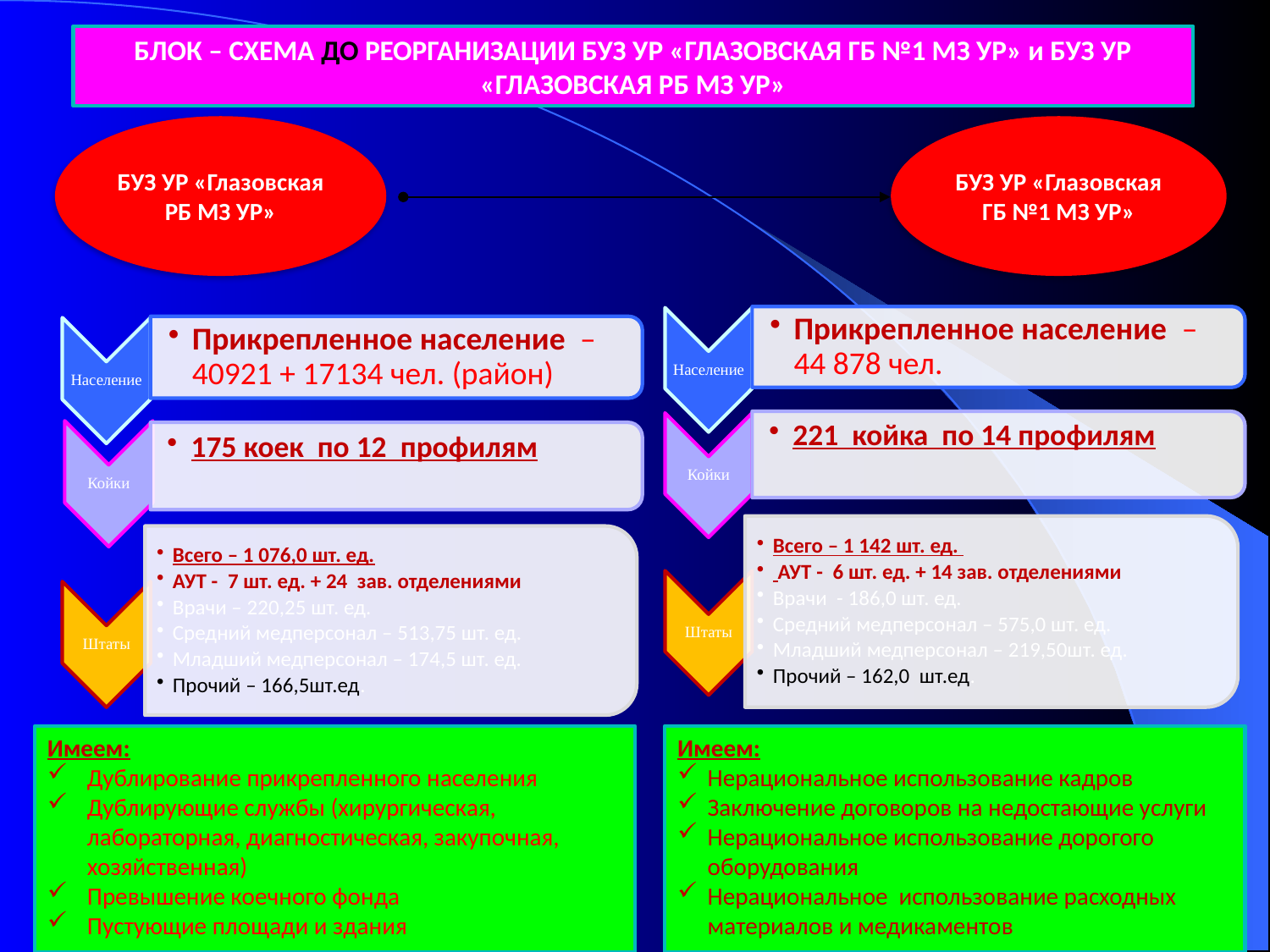

БЛОК – СХЕМА ДО РЕОРГАНИЗАЦИИ БУЗ УР «ГЛАЗОВСКАЯ ГБ №1 МЗ УР» и БУЗ УР «ГЛАЗОВСКАЯ РБ МЗ УР»
БУЗ УР «Глазовская РБ МЗ УР»
БУЗ УР «Глазовская ГБ №1 МЗ УР»
Население
Прикрепленное население  –  44 878 чел.
Койки
221  койка  по 14 профилям

Штаты
Всего – 1 142 шт. ед.
 АУТ -  6 шт. ед. + 14 зав. отделениями
Врачи  - 186,0 шт. ед.
Средний медперсонал – 575,0 шт. ед.
Младший медперсонал – 219,50шт. ед.
Прочий – 162,0  шт.ед.
Население
Прикрепленное население  –40921 + 17134 чел. (район)
Койки
175 коек  по 12  профилям

Штаты
Всего – 1 076,0 шт. ед.
АУТ -  7 шт. ед. + 24  зав. отделениями
Врачи – 220,25 шт. ед.
Средний медперсонал – 513,75 шт. ед.
Младший медперсонал – 174,5 шт. ед.
Прочий – 166,5шт.ед.
Имеем:
Дублирование прикрепленного населения
Дублирующие службы (хирургическая, лабораторная, диагностическая, закупочная, хозяйственная)
Превышение коечного фонда
Пустующие площади и здания

Имеем:
Нерациональное использование кадров
Заключение договоров на недостающие услуги
Нерациональное использование дорогого оборудования
Нерациональное  использование расходных материалов и медикаментов